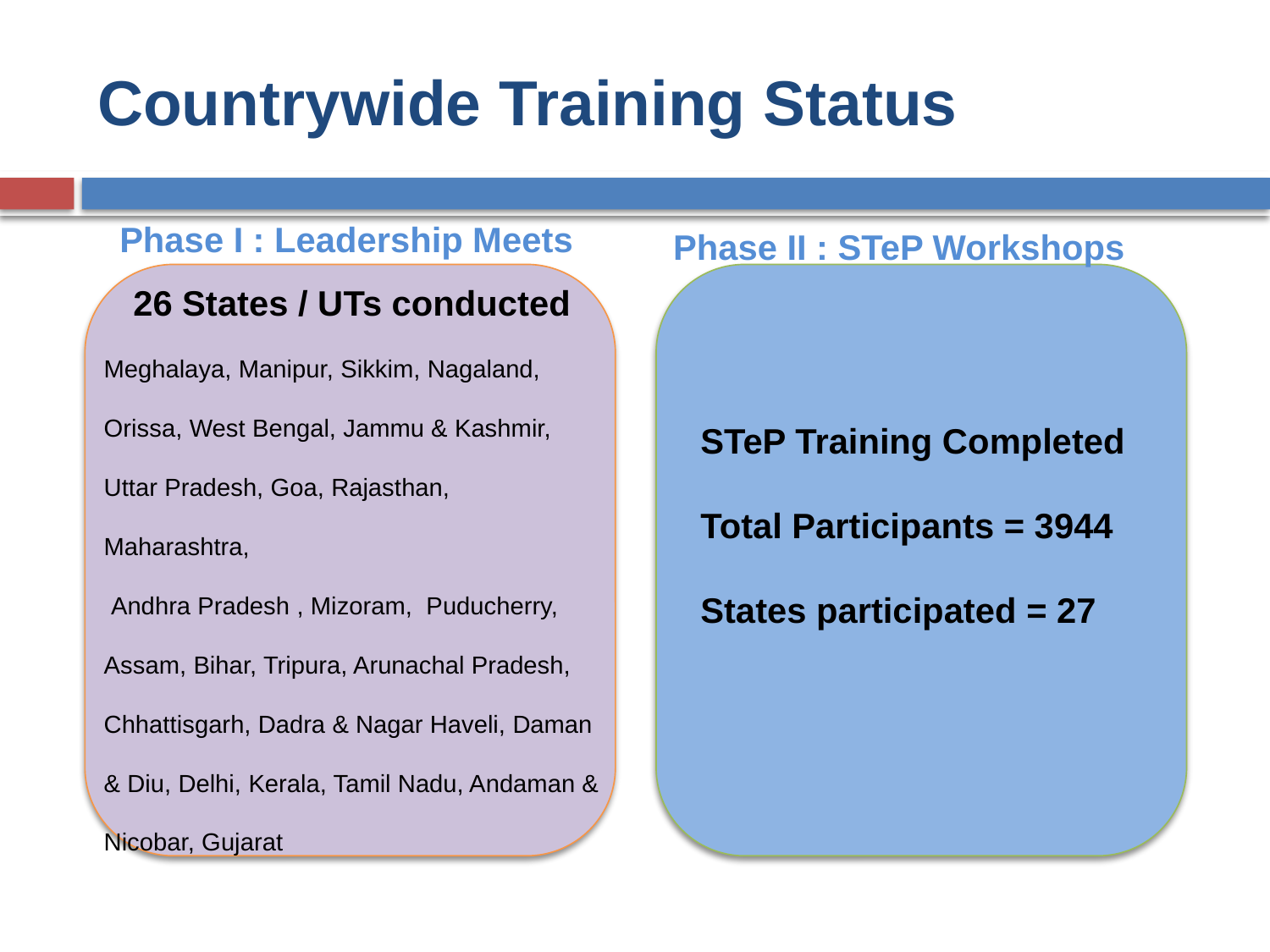

# Countrywide Training Status
 Phase I : Leadership Meets
 Phase II : STeP Workshops

   26 States / UTs conducted
Meghalaya, Manipur, Sikkim, Nagaland, Orissa, West Bengal, Jammu & Kashmir, Uttar Pradesh, Goa, Rajasthan, Maharashtra,
 Andhra Pradesh , Mizoram,  Puducherry, Assam, Bihar, Tripura, Arunachal Pradesh, Chhattisgarh, Dadra & Nagar Haveli, Daman & Diu, Delhi, Kerala, Tamil Nadu, Andaman & Nicobar, Gujarat
STeP Training Completed
Total Participants = 3944
States participated = 27